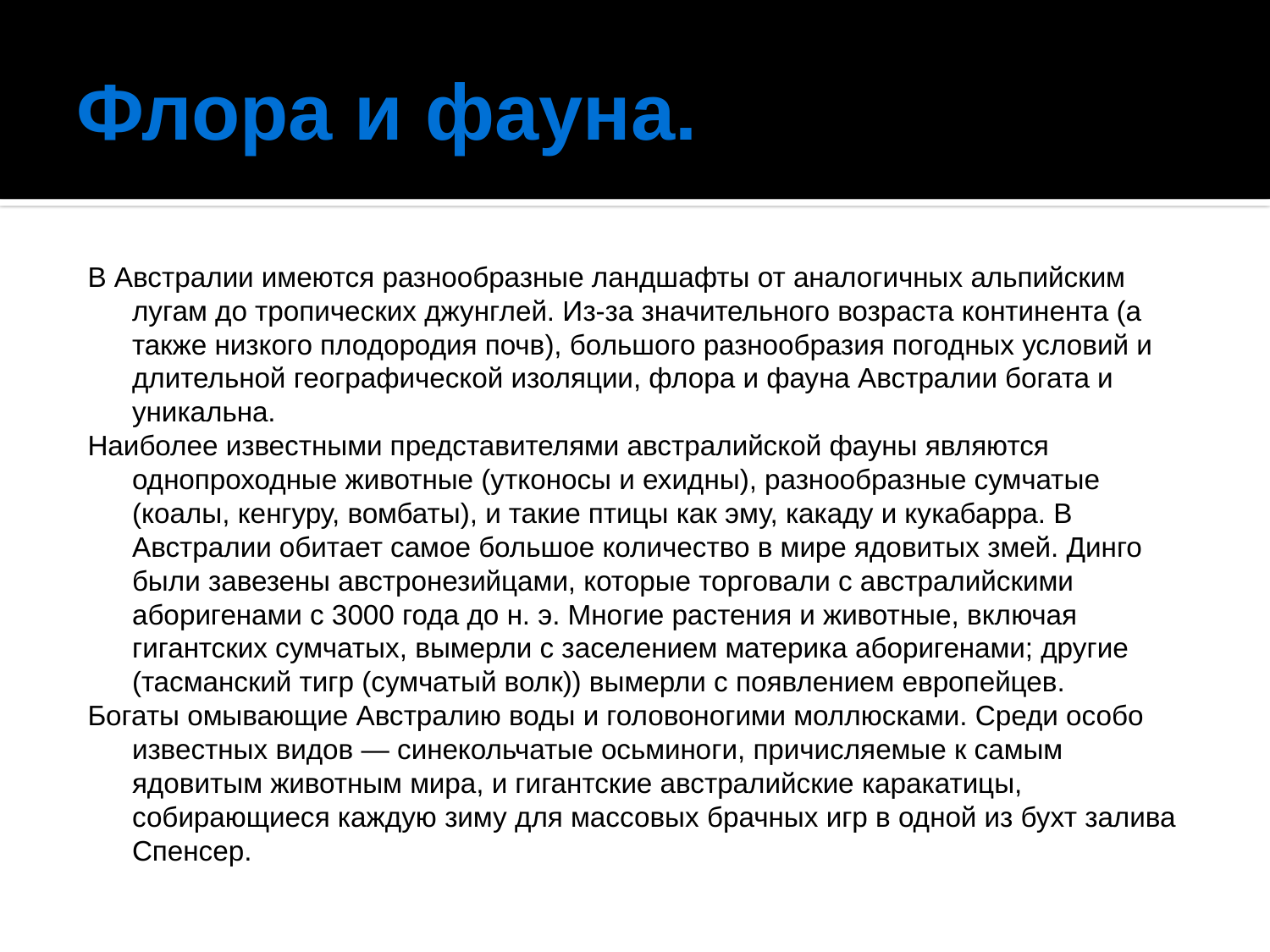

# Флора и фауна.
В Австралии имеются разнообразные ландшафты от аналогичных альпийским лугам до тропических джунглей. Из-за значительного возраста континента (а также низкого плодородия почв), большого разнообразия погодных условий и длительной географической изоляции, флора и фауна Австралии богата и уникальна.
Наиболее известными представителями австралийской фауны являются однопроходные животные (утконосы и ехидны), разнообразные сумчатые (коалы, кенгуру, вомбаты), и такие птицы как эму, какаду и кукабарра. В Австралии обитает самое большое количество в мире ядовитых змей. Динго были завезены австронезийцами, которые торговали с австралийскими аборигенами с 3000 года до н. э. Многие растения и животные, включая гигантских сумчатых, вымерли с заселением материка аборигенами; другие (тасманский тигр (сумчатый волк)) вымерли с появлением европейцев.
Богаты омывающие Австралию воды и головоногими моллюсками. Среди особо известных видов — синекольчатые осьминоги, причисляемые к самым ядовитым животным мира, и гигантские австралийские каракатицы, собирающиеся каждую зиму для массовых брачных игр в одной из бухт залива Спенсер.